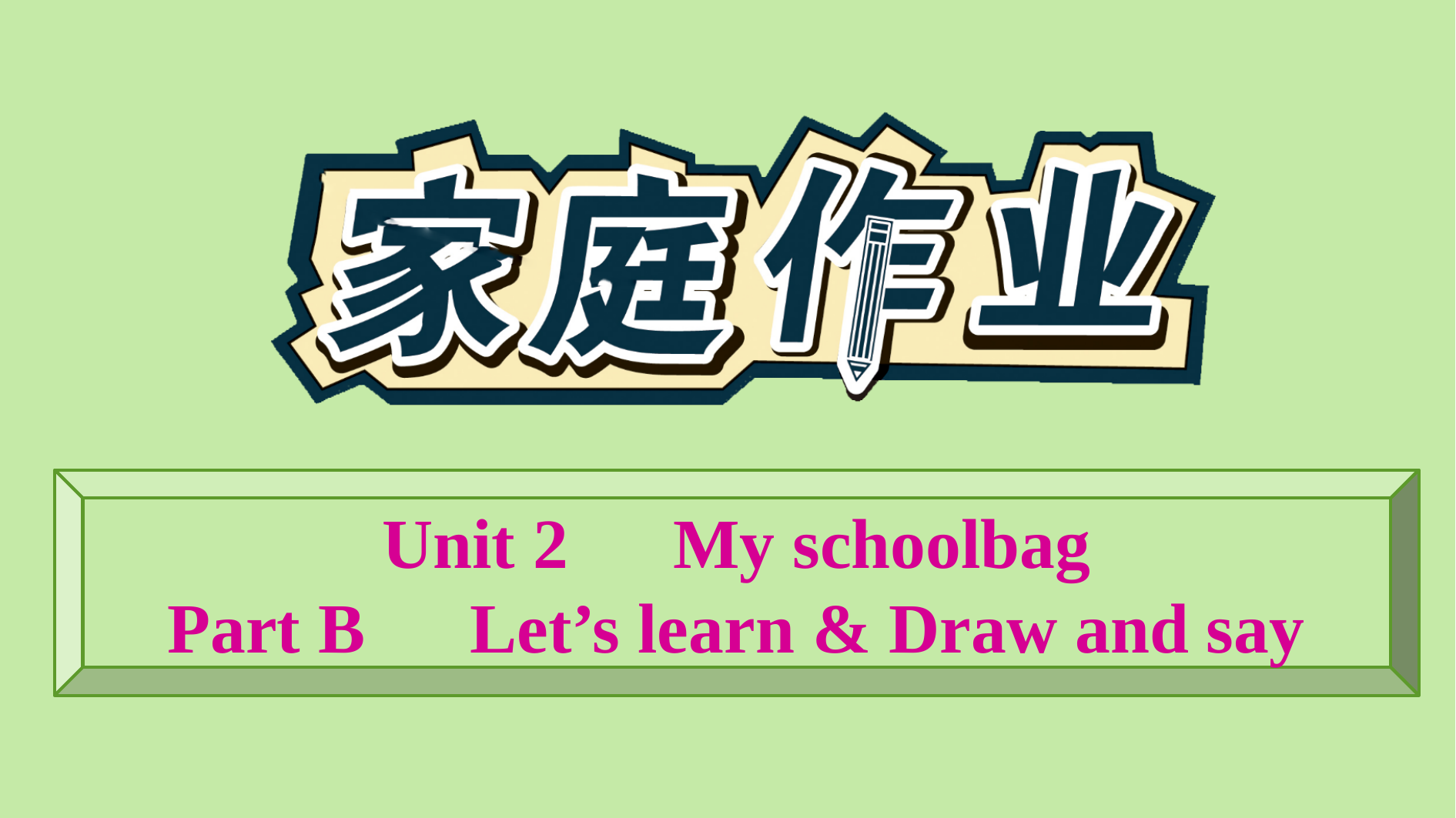

Unit 2　My schoolbag
Part B　Let’s learn & Draw and say